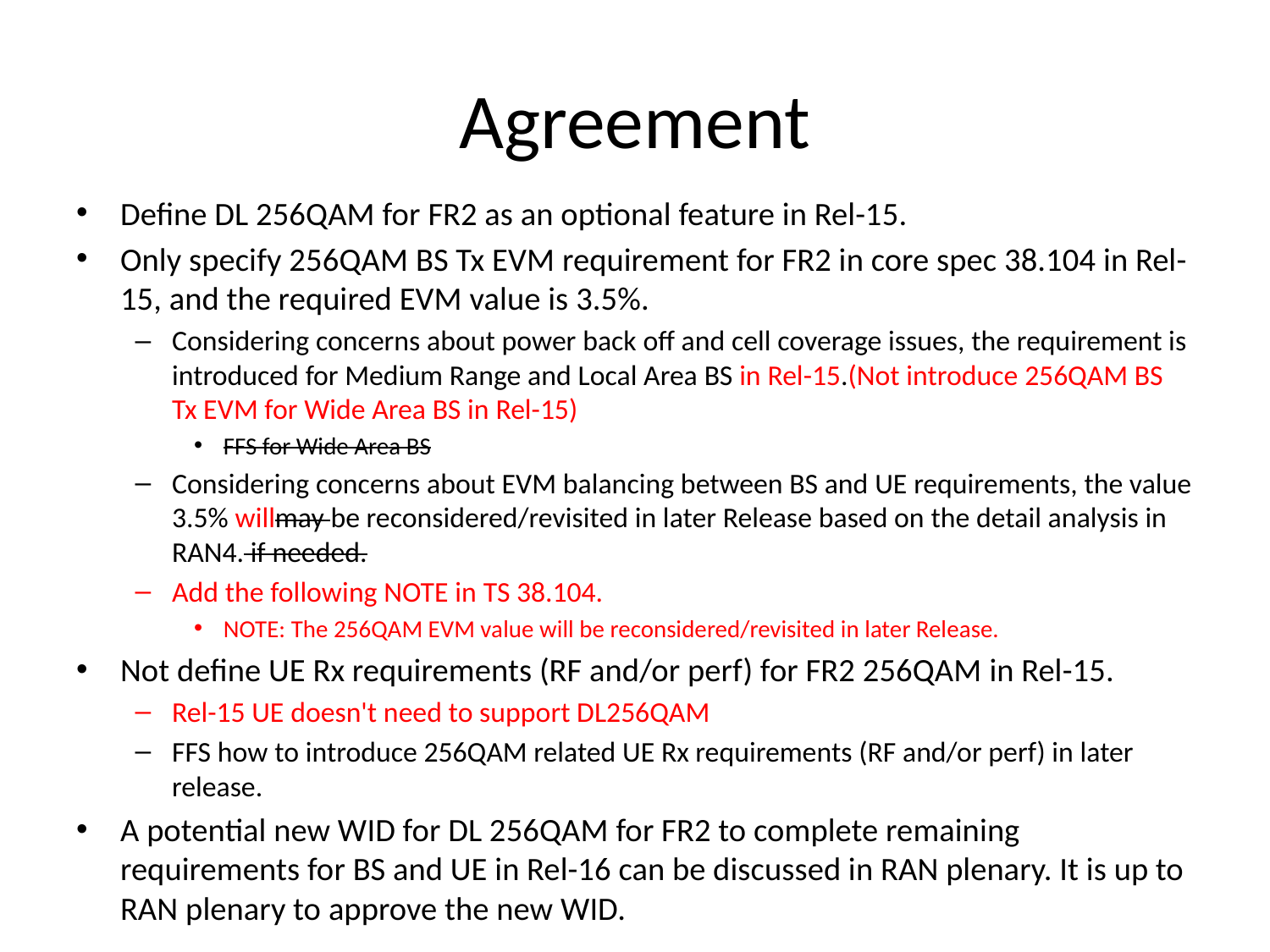

# Agreement
Define DL 256QAM for FR2 as an optional feature in Rel-15.
Only specify 256QAM BS Tx EVM requirement for FR2 in core spec 38.104 in Rel-15, and the required EVM value is 3.5%.
Considering concerns about power back off and cell coverage issues, the requirement is introduced for Medium Range and Local Area BS in Rel-15.(Not introduce 256QAM BS Tx EVM for Wide Area BS in Rel-15)
FFS for Wide Area BS
Considering concerns about EVM balancing between BS and UE requirements, the value 3.5% willmay be reconsidered/revisited in later Release based on the detail analysis in RAN4. if needed.
Add the following NOTE in TS 38.104.
NOTE: The 256QAM EVM value will be reconsidered/revisited in later Release.
Not define UE Rx requirements (RF and/or perf) for FR2 256QAM in Rel-15.
Rel-15 UE doesn't need to support DL256QAM
FFS how to introduce 256QAM related UE Rx requirements (RF and/or perf) in later release.
A potential new WID for DL 256QAM for FR2 to complete remaining requirements for BS and UE in Rel-16 can be discussed in RAN plenary. It is up to RAN plenary to approve the new WID.